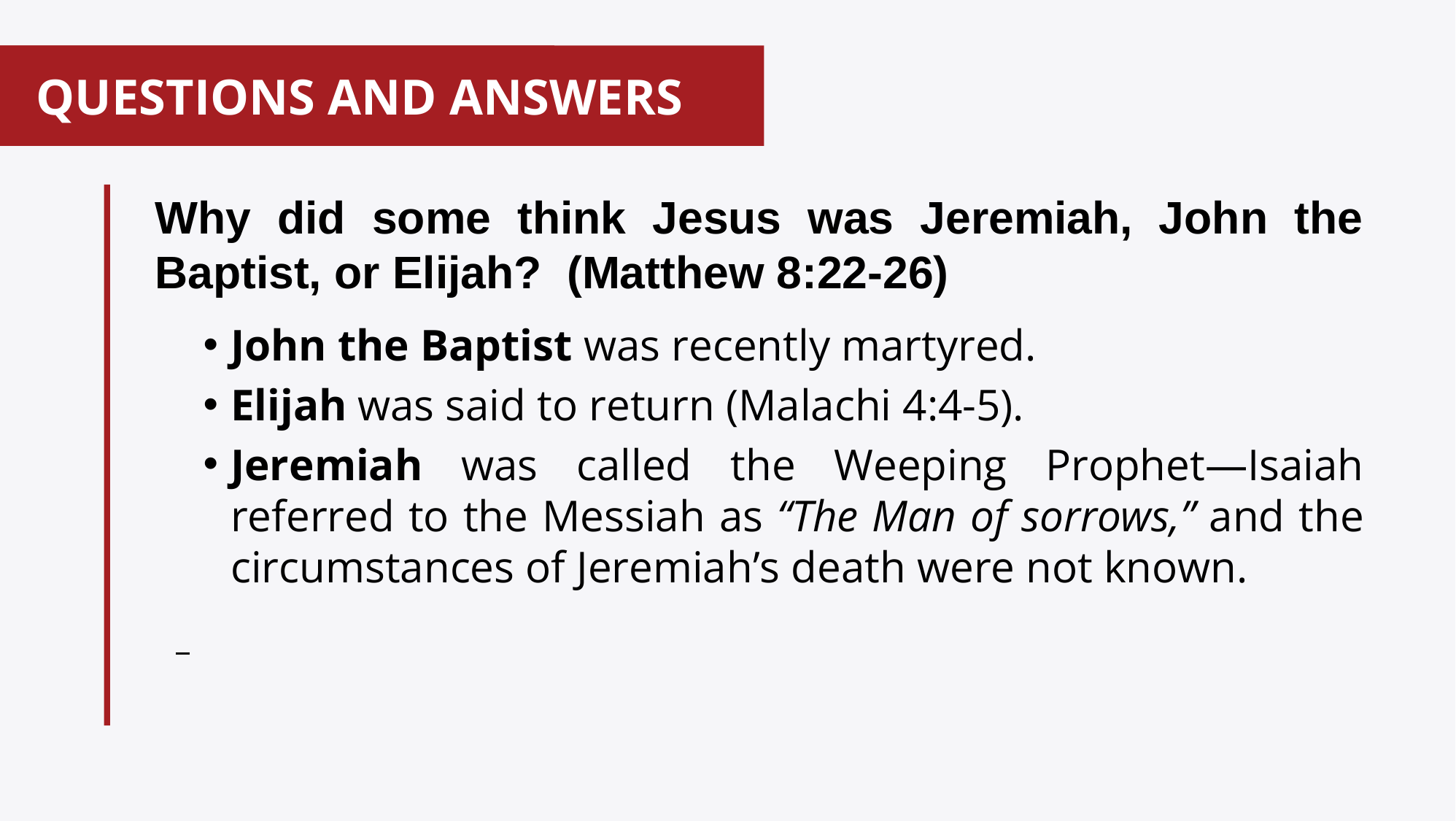

# QUESTIONS AND ANSWERS
Why did some think Jesus was Jeremiah, John the Baptist, or Elijah?  (Matthew 8:22-26)

John the Baptist was recently martyred.
Elijah was said to return (Malachi 4:4-5).
Jeremiah was called the Weeping Prophet—Isaiah referred to the Messiah as “The Man of sorrows,” and the circumstances of Jeremiah’s death were not known.